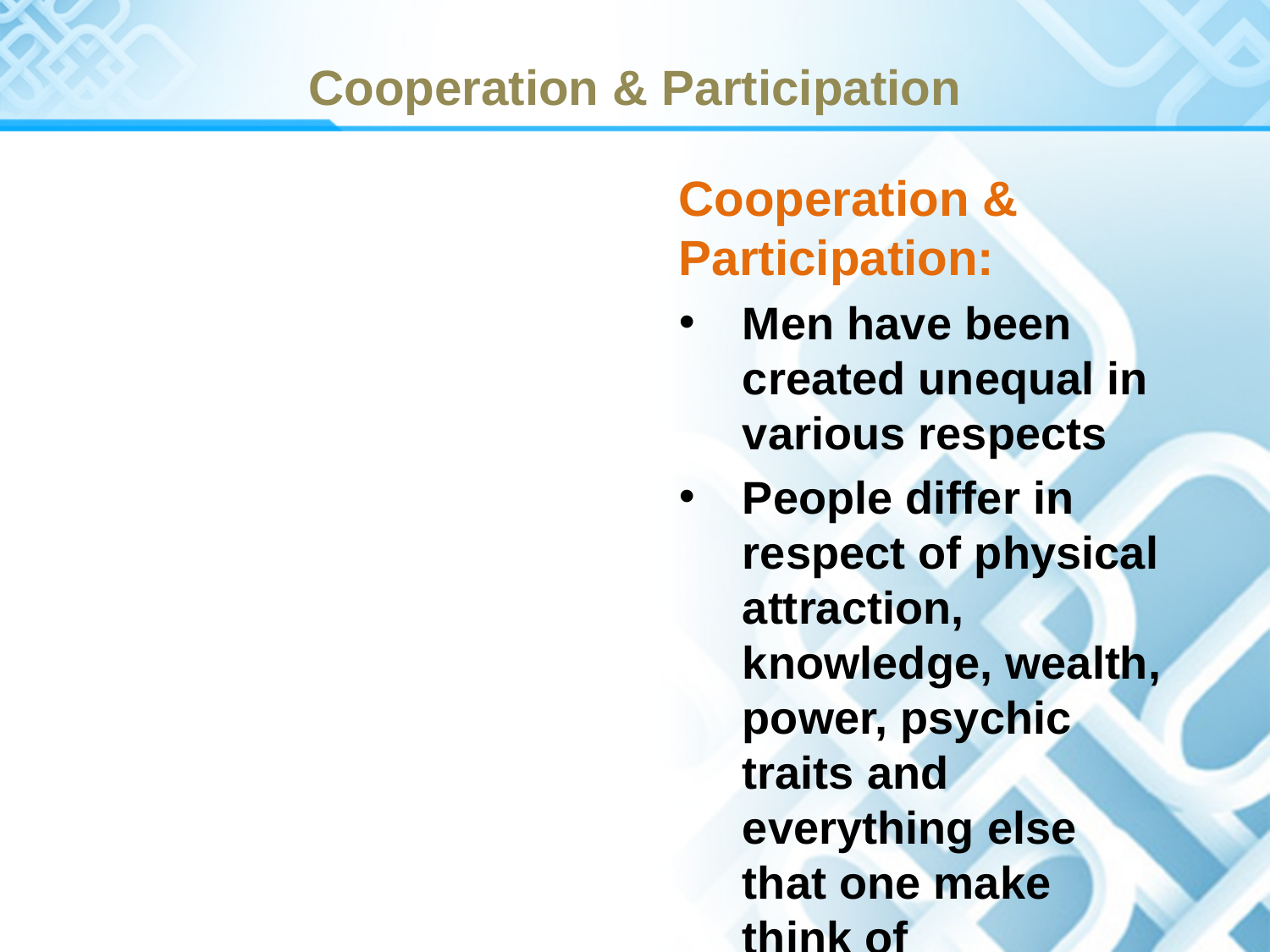

# Cooperation & Participation
Cooperation & Participation:
Men have been created unequal in various respects
People differ in respect of physical attraction, knowledge, wealth, power, psychic traits and everything else that one make think of